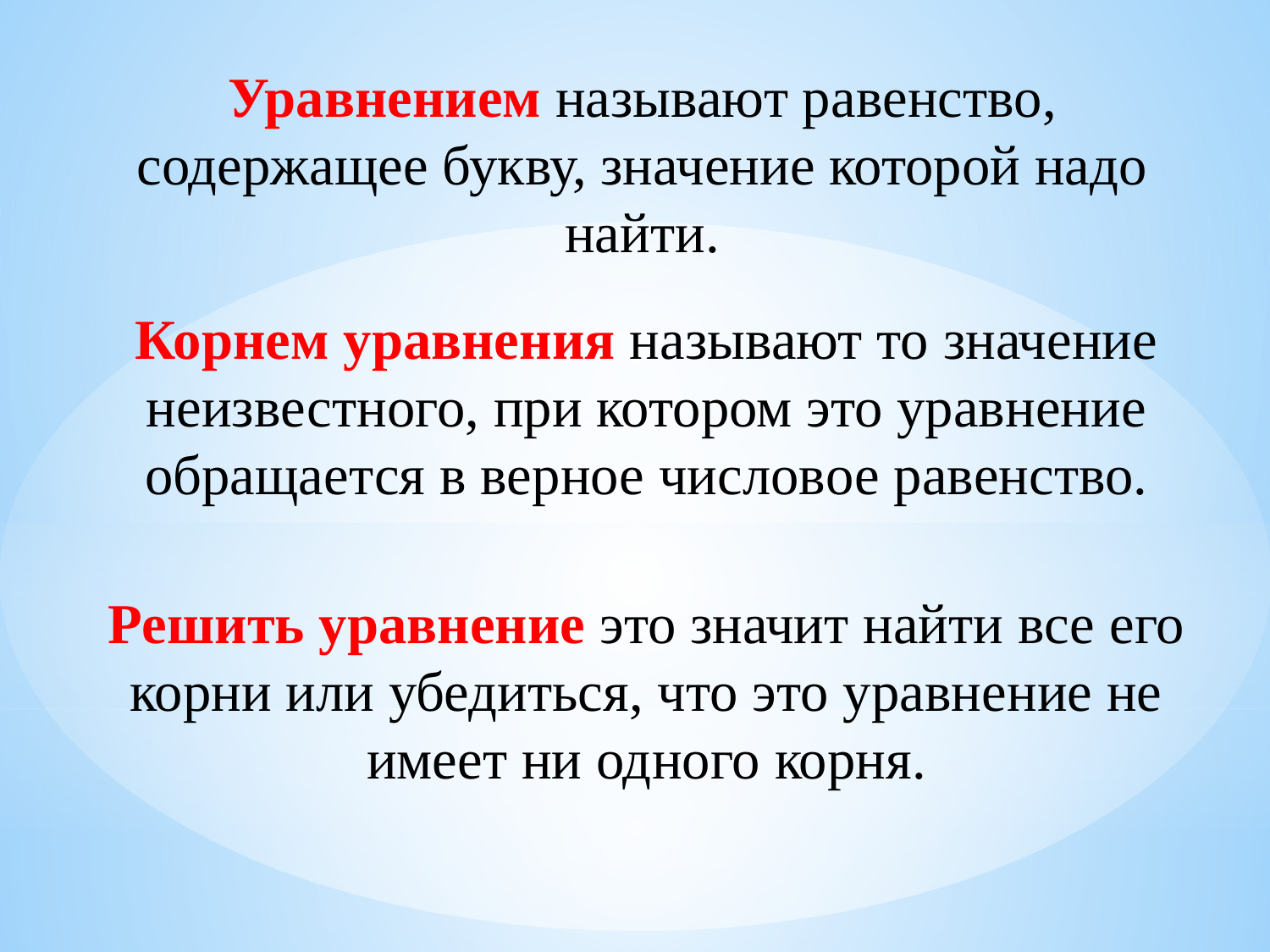

Уравнением называют равенство, содержащее букву, значение которой надо найти.
Корнем уравнения называют то значение неизвестного, при котором это уравнение обращается в верное числовое равенство.
Решить уравнение это значит найти все его корни или убедиться, что это уравнение не имеет ни одного корня.